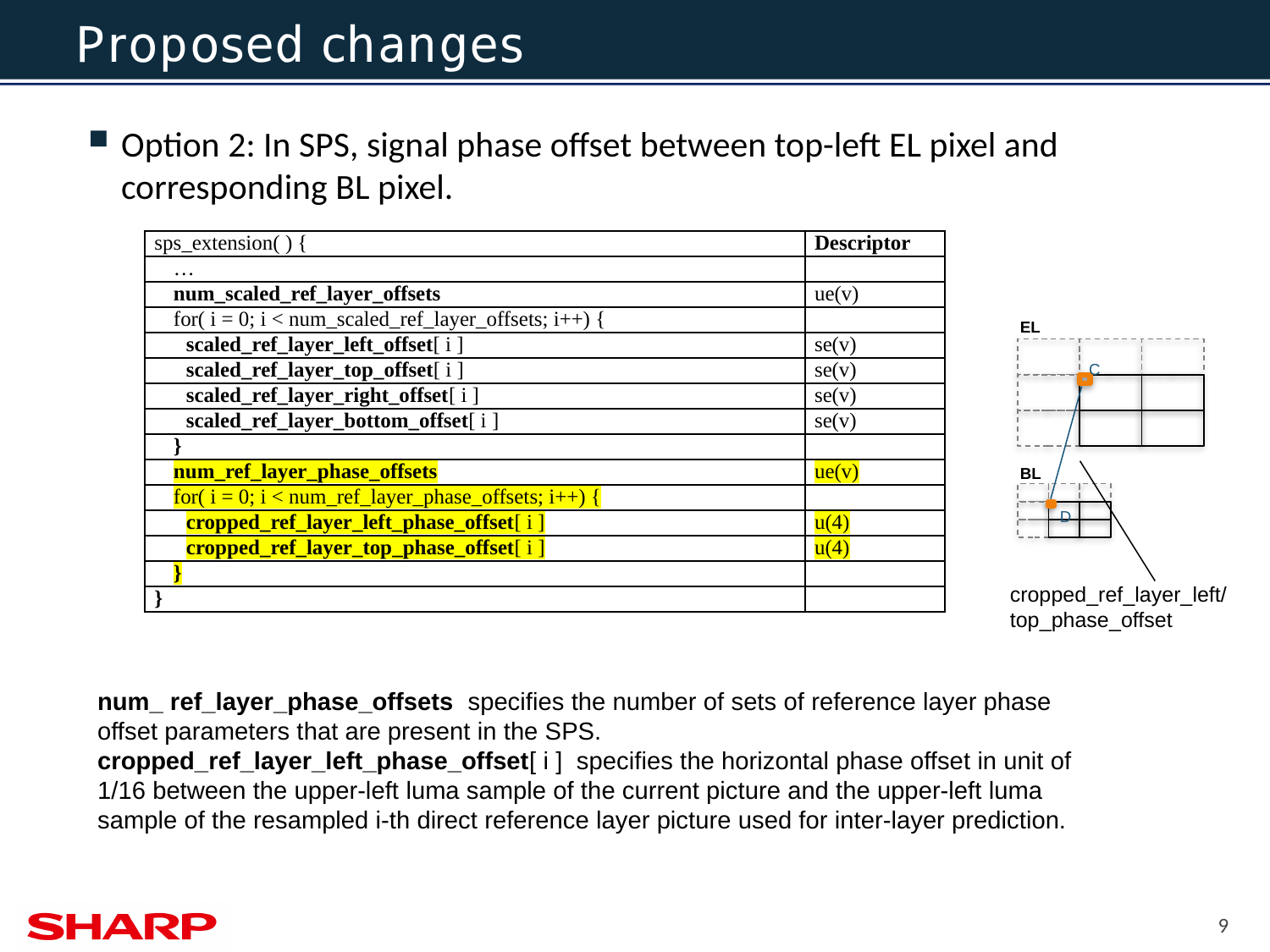

# Proposed changes
Option 2: In SPS, signal phase offset between top-left EL pixel and corresponding BL pixel.
| sps\_extension( ) { | Descriptor |
| --- | --- |
| … |  |
| num\_scaled\_ref\_layer\_offsets | ue(v) |
| for( i = 0; i < num\_scaled\_ref\_layer\_offsets; i++) { |  |
| scaled\_ref\_layer\_left\_offset[ i ] | se(v) |
| scaled\_ref\_layer\_top\_offset[ i ] | se(v) |
| scaled\_ref\_layer\_right\_offset[ i ] | se(v) |
| scaled\_ref\_layer\_bottom\_offset[ i ] | se(v) |
| } |  |
| num\_ref\_layer\_phase\_offsets | ue(v) |
| for( i = 0; i < num\_ref\_layer\_phase\_offsets; i++) { |  |
| cropped\_ref\_layer\_left\_phase\_offset[ i ] | u(4) |
| cropped\_ref\_layer\_top\_phase\_offset[ i ] | u(4) |
| } |  |
| } |  |
EL

C

BL

D

cropped_ref_layer_left/top_phase_offset
num_ ref_layer_phase_offsets  specifies the number of sets of reference layer phase offset parameters that are present in the SPS.
cropped_ref_layer_left_phase_offset[ i ]  specifies the horizontal phase offset in unit of 1/16 between the upper-left luma sample of the current picture and the upper-left luma sample of the resampled i-th direct reference layer picture used for inter-layer prediction.
9